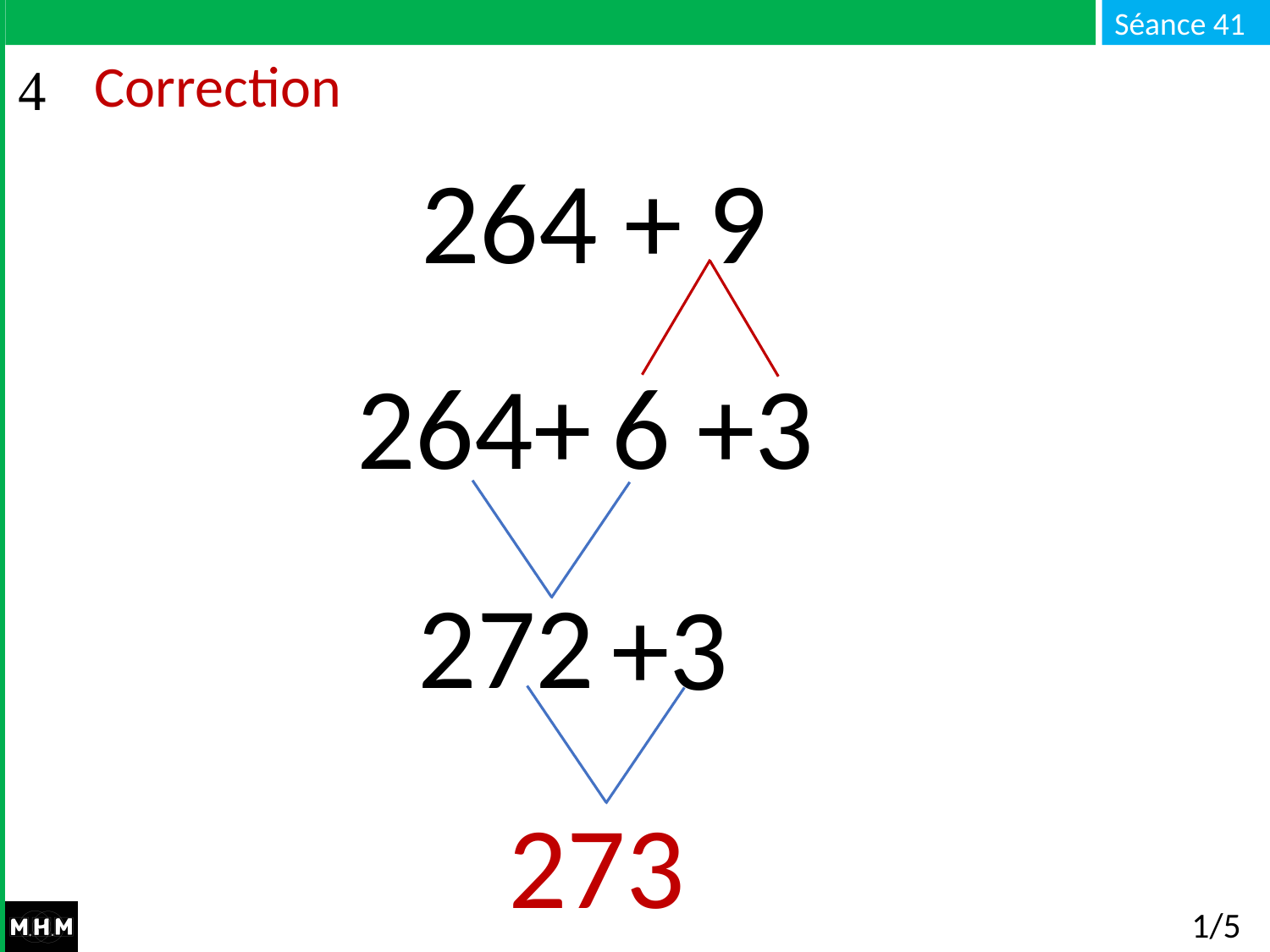

# Correction
264 + 9
264+
6 +3
272
+3
273
1/5